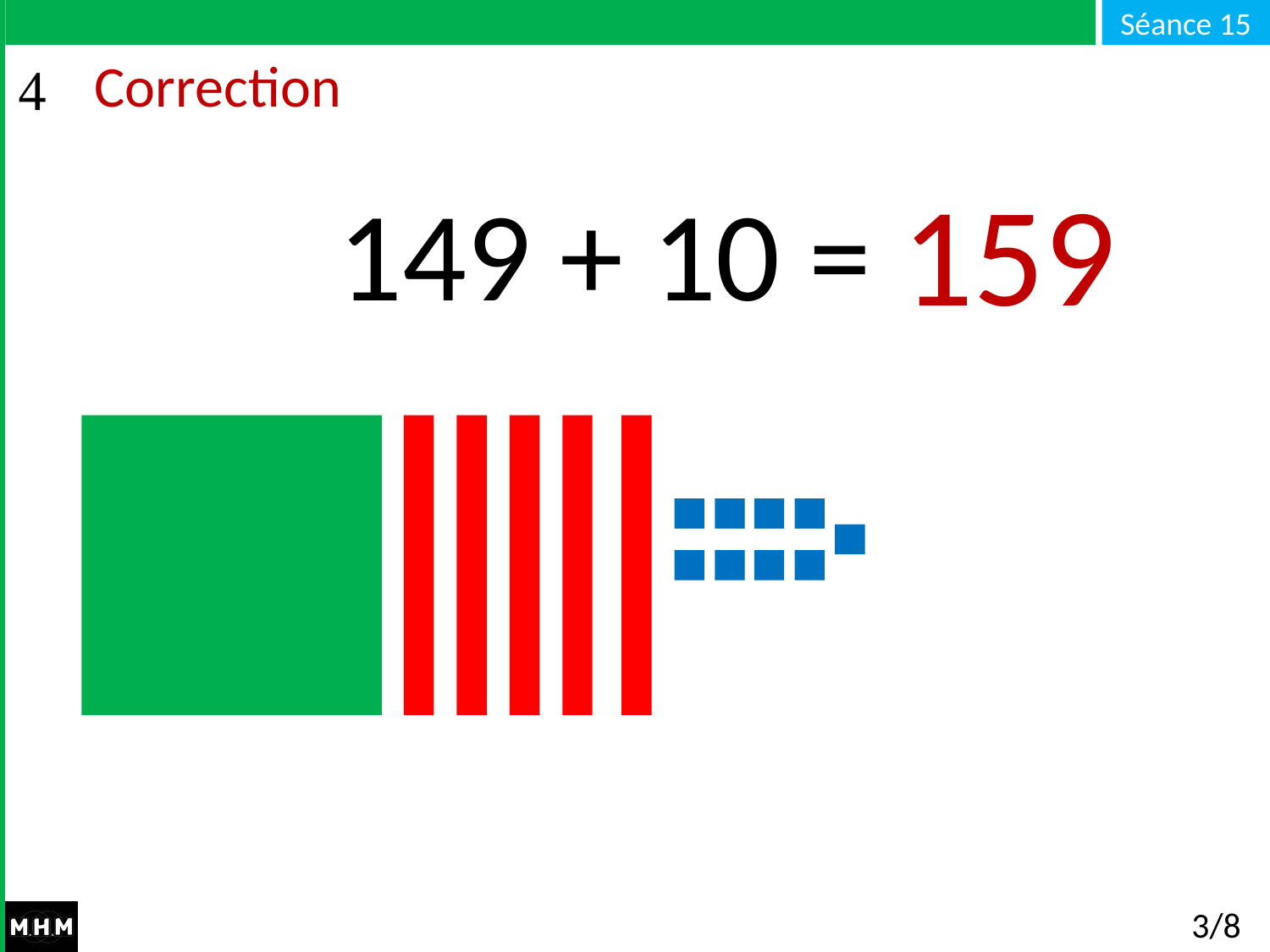

# Correction
159
149 + 10 = …

3/8